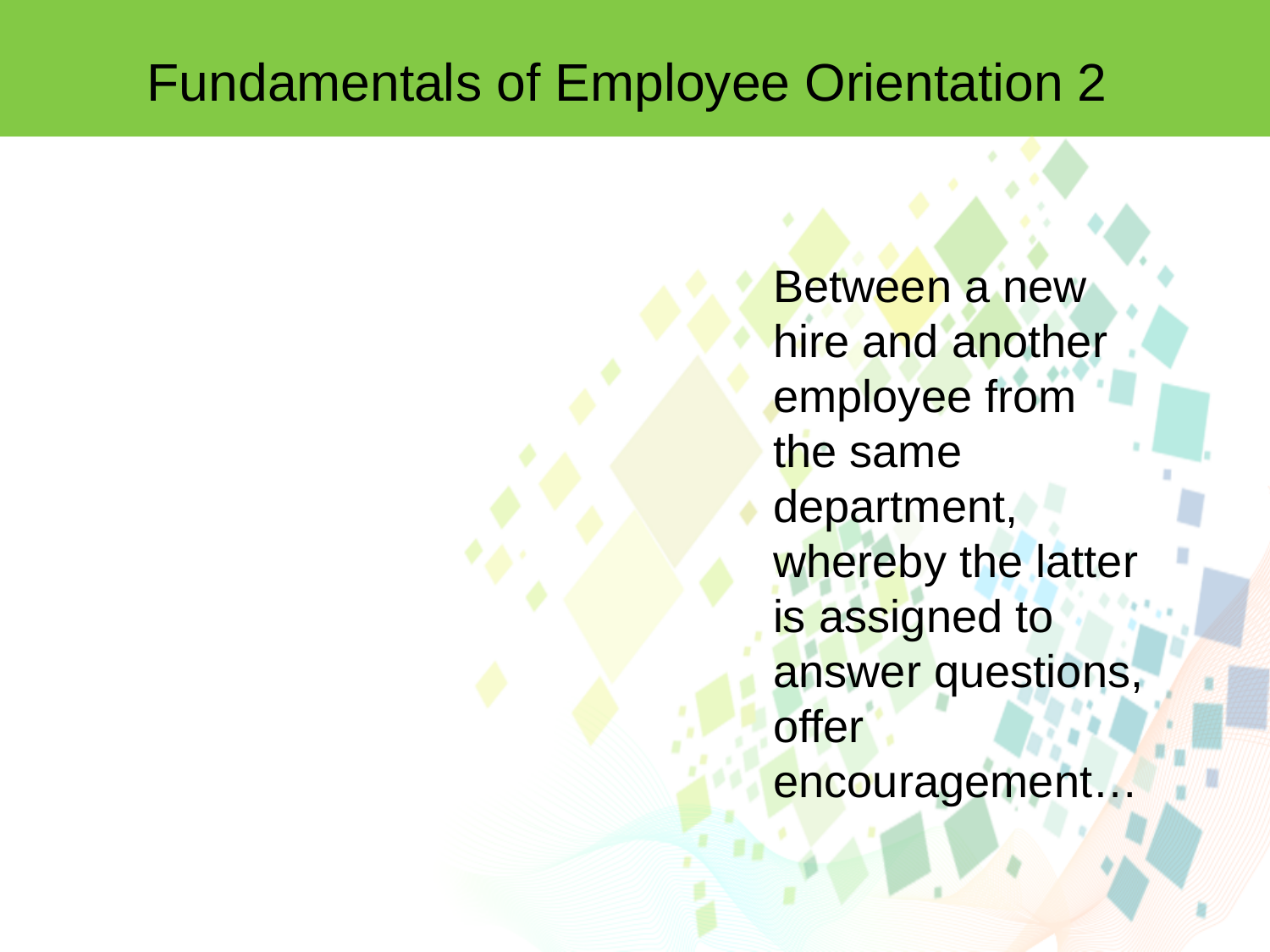

Fundamentals of Employee Orientation 2
Between a new hire and another employee from
the same department, whereby the latter is assigned to answer questions, offer encouragement…